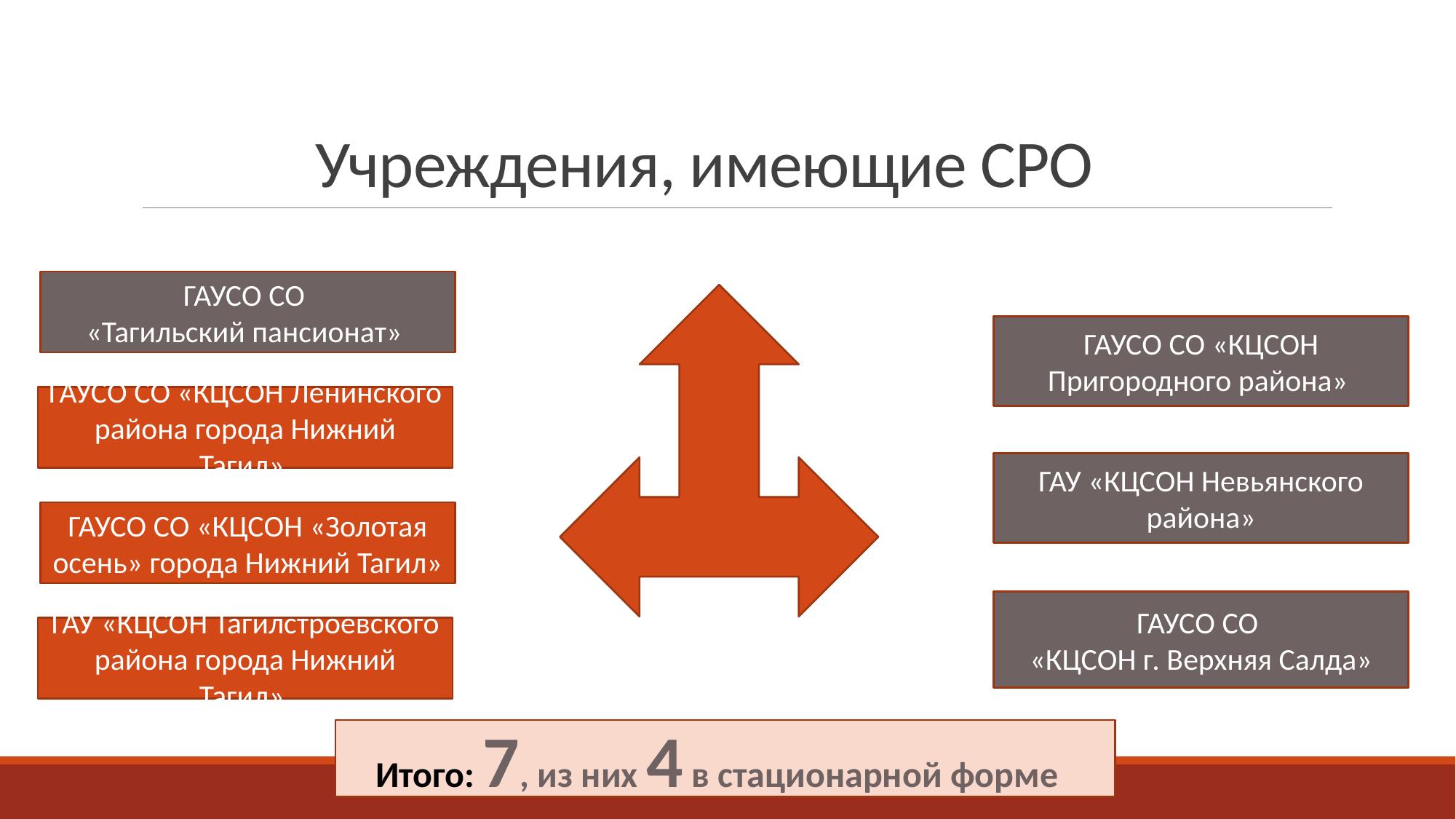

# Учреждения, имеющие СРО
ГАУСО СО
«Тагильский пансионат»

ГАУСО СО «КЦСОН Пригородного района»
ГАУСО СО «КЦСОН Ленинского района города Нижний Тагил»
ГАУ «КЦСОН Невьянского района»
ГАУСО СО «КЦСОН «Золотая осень» города Нижний Тагил»
ГАУСО СО
«КЦСОН г. Верхняя Салда»
ГАУ «КЦСОН Тагилстроевского района города Нижний Тагил»

Итого: 7, из них 4 в стационарной форме